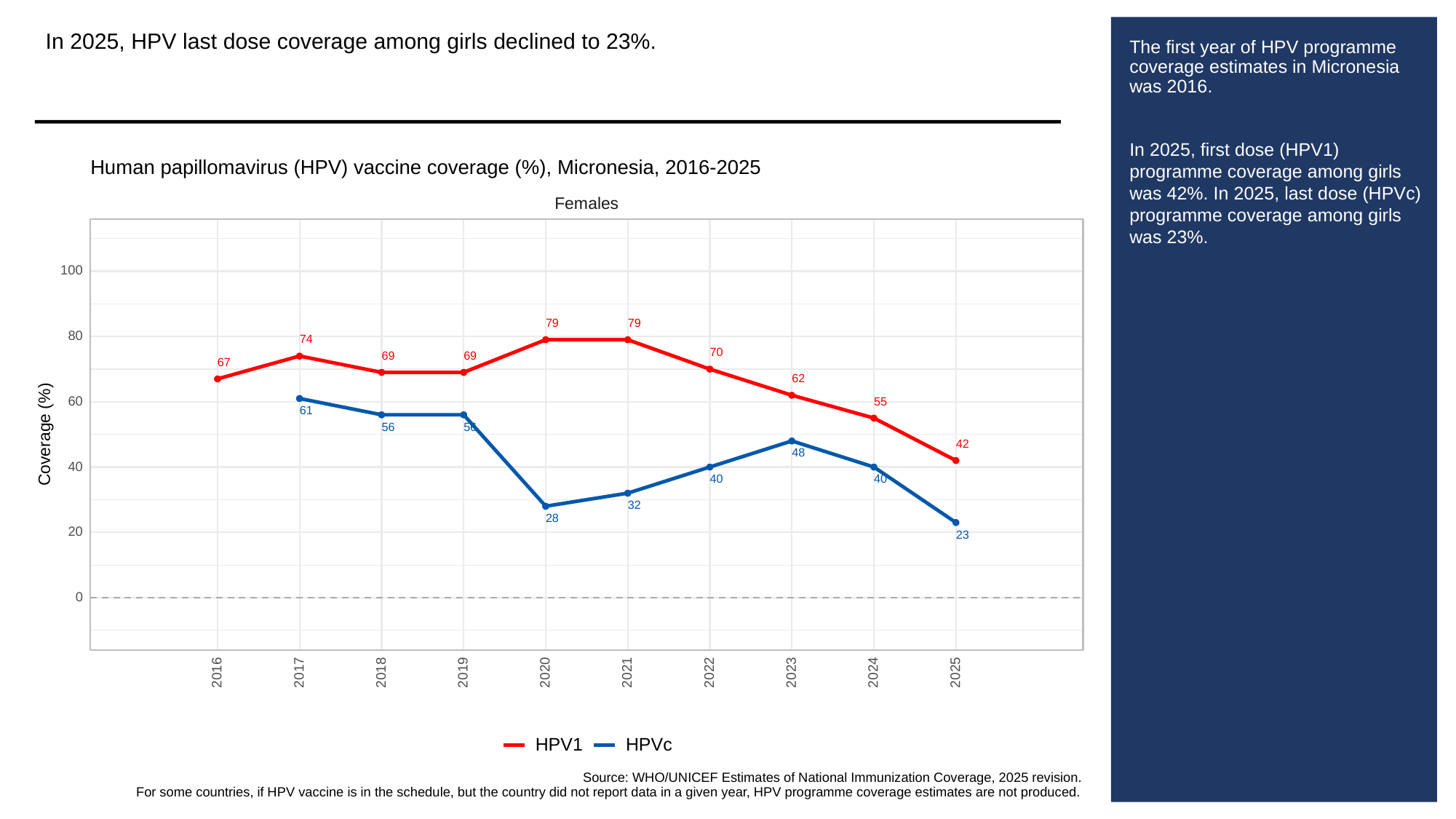

In 2025, HPV last dose coverage among girls declined to 23%.
# The first year of HPV programme coverage estimates in Micronesia was 2016.

In 2025, first dose (HPV1) programme coverage among girls was 42%. In 2025, last dose (HPVc) programme coverage among girls was 23%.

Human papillomavirus (HPV) vaccine coverage (%), Micronesia, 2016-2025
Females

100

79
79
80
74

70
69
69

67

62

60
55

61

56
56
Coverage (%)

42
48

40

40
40

32

28

20
23

0

2023
2016
2017
2018
2019
2020
2021
2022
2024
2025
HPVc
HPV1

Source: WHO/UNICEF Estimates of National Immunization Coverage, 2025 revision.
For some countries, if HPV vaccine is in the schedule, but the country did not report data in a given year, HPV programme coverage estimates are not produced.